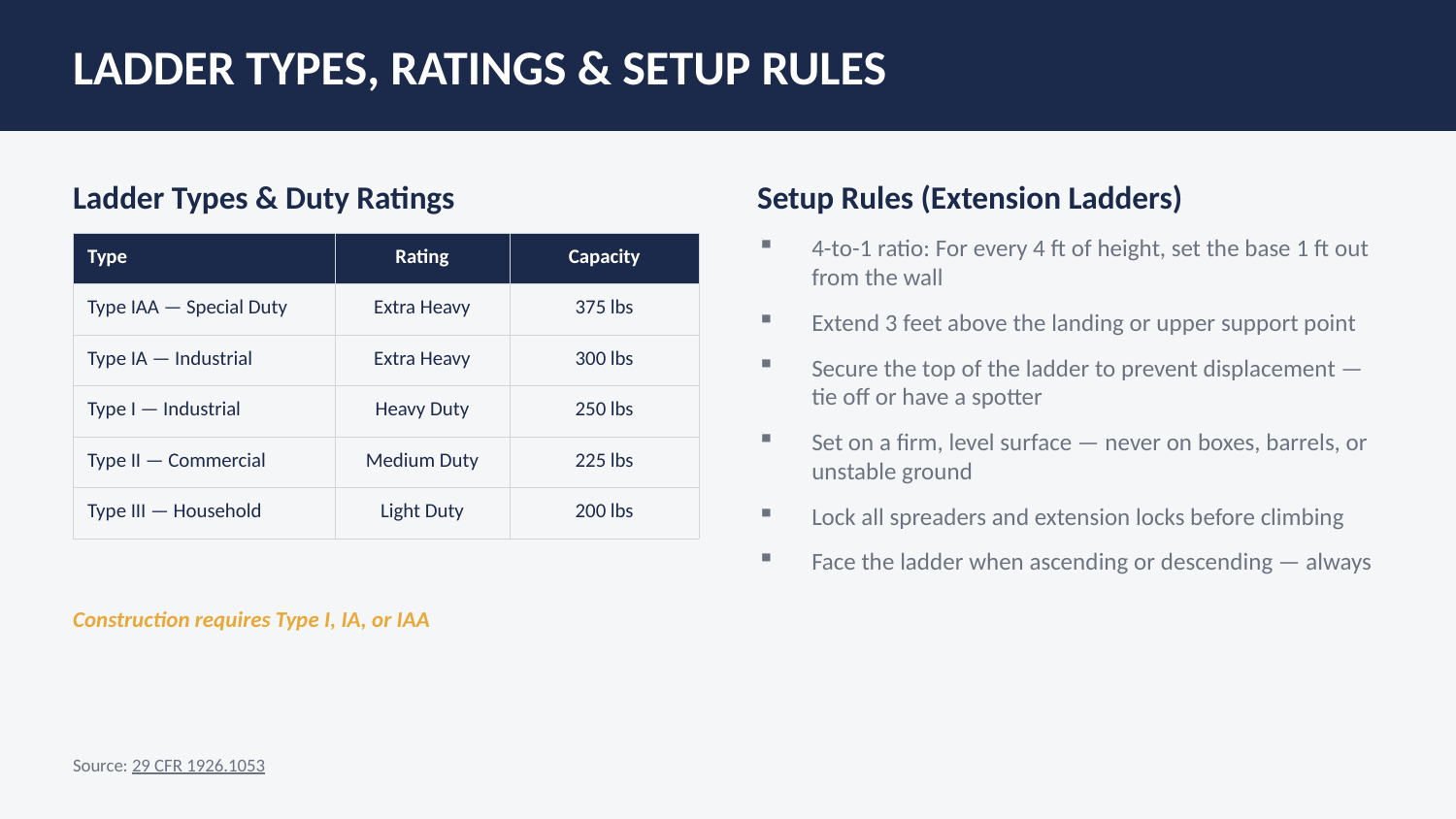

LADDER TYPES, RATINGS & SETUP RULES
Ladder Types & Duty Ratings
Setup Rules (Extension Ladders)
| Type | Rating | Capacity |
| --- | --- | --- |
| Type IAA — Special Duty | Extra Heavy | 375 lbs |
| Type IA — Industrial | Extra Heavy | 300 lbs |
| Type I — Industrial | Heavy Duty | 250 lbs |
| Type II — Commercial | Medium Duty | 225 lbs |
| Type III — Household | Light Duty | 200 lbs |
4-to-1 ratio: For every 4 ft of height, set the base 1 ft out from the wall
Extend 3 feet above the landing or upper support point
Secure the top of the ladder to prevent displacement — tie off or have a spotter
Set on a firm, level surface — never on boxes, barrels, or unstable ground
Lock all spreaders and extension locks before climbing
Face the ladder when ascending or descending — always
Construction requires Type I, IA, or IAA
Source: 29 CFR 1926.1053